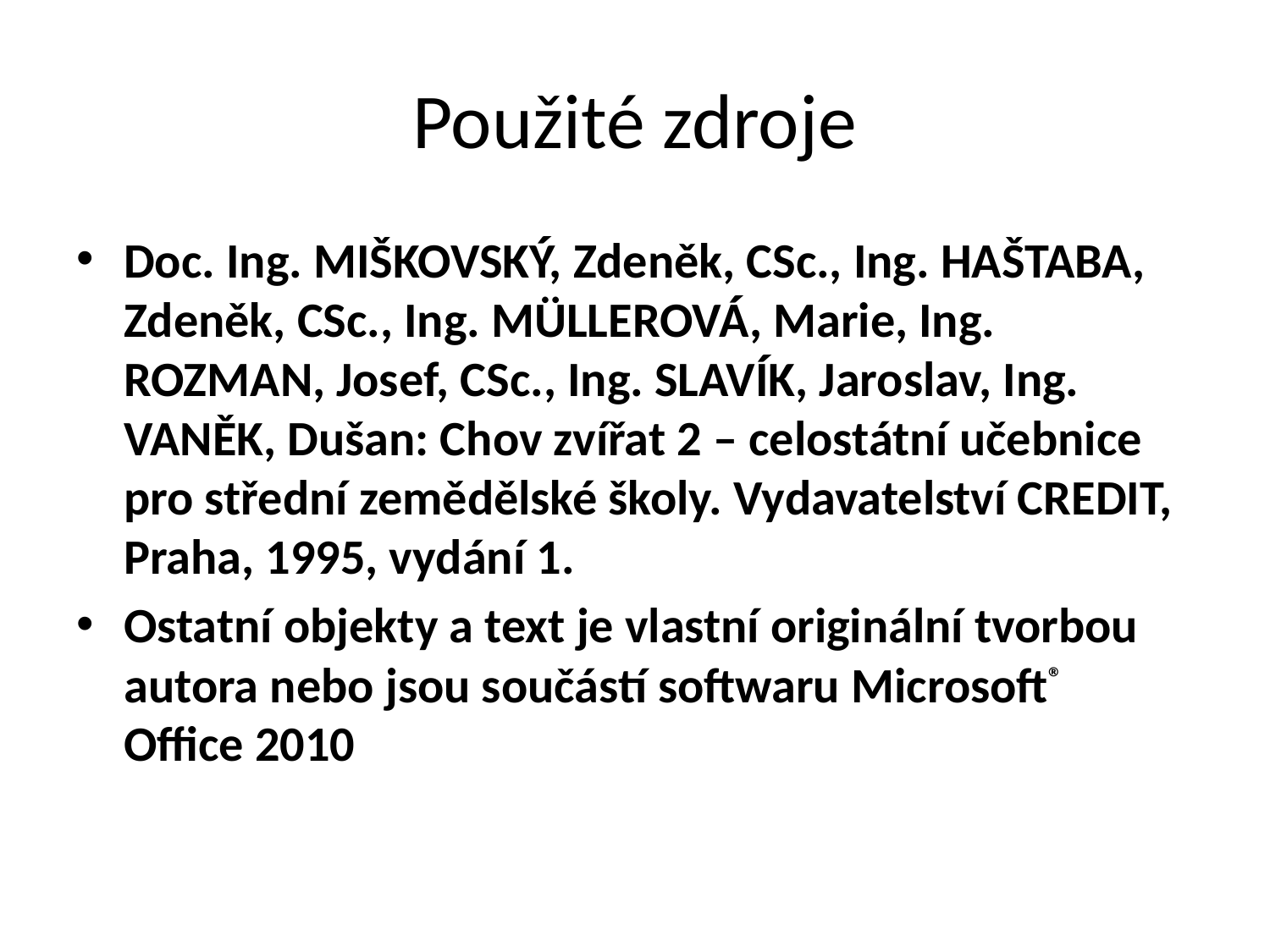

# Použité zdroje
Doc. Ing. MIŠKOVSKÝ, Zdeněk, CSc., Ing. HAŠTABA, Zdeněk, CSc., Ing. MÜLLEROVÁ, Marie, Ing. ROZMAN, Josef, CSc., Ing. SLAVÍK, Jaroslav, Ing. VANĚK, Dušan: Chov zvířat 2 – celostátní učebnice pro střední zemědělské školy. Vydavatelství CREDIT, Praha, 1995, vydání 1.
Ostatní objekty a text je vlastní originální tvorbou autora nebo jsou součástí softwaru Microsoft® Office 2010